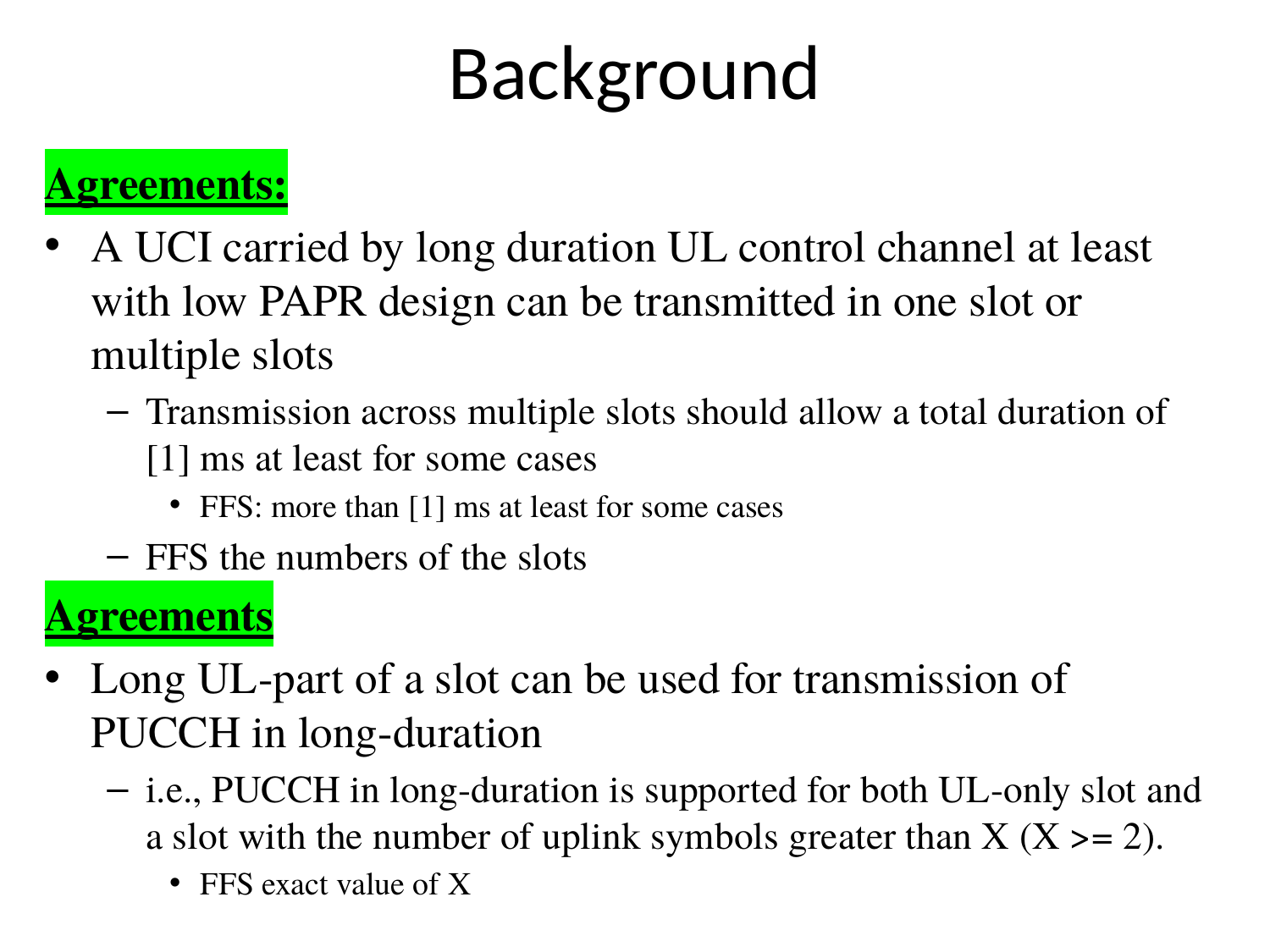

# Background
Agreements:
A UCI carried by long duration UL control channel at least with low PAPR design can be transmitted in one slot or multiple slots
Transmission across multiple slots should allow a total duration of [1] ms at least for some cases
FFS: more than [1] ms at least for some cases
FFS the numbers of the slots
Agreements
Long UL-part of a slot can be used for transmission of PUCCH in long-duration
i.e., PUCCH in long-duration is supported for both UL-only slot and a slot with the number of uplink symbols greater than X (X >= 2).
FFS exact value of X